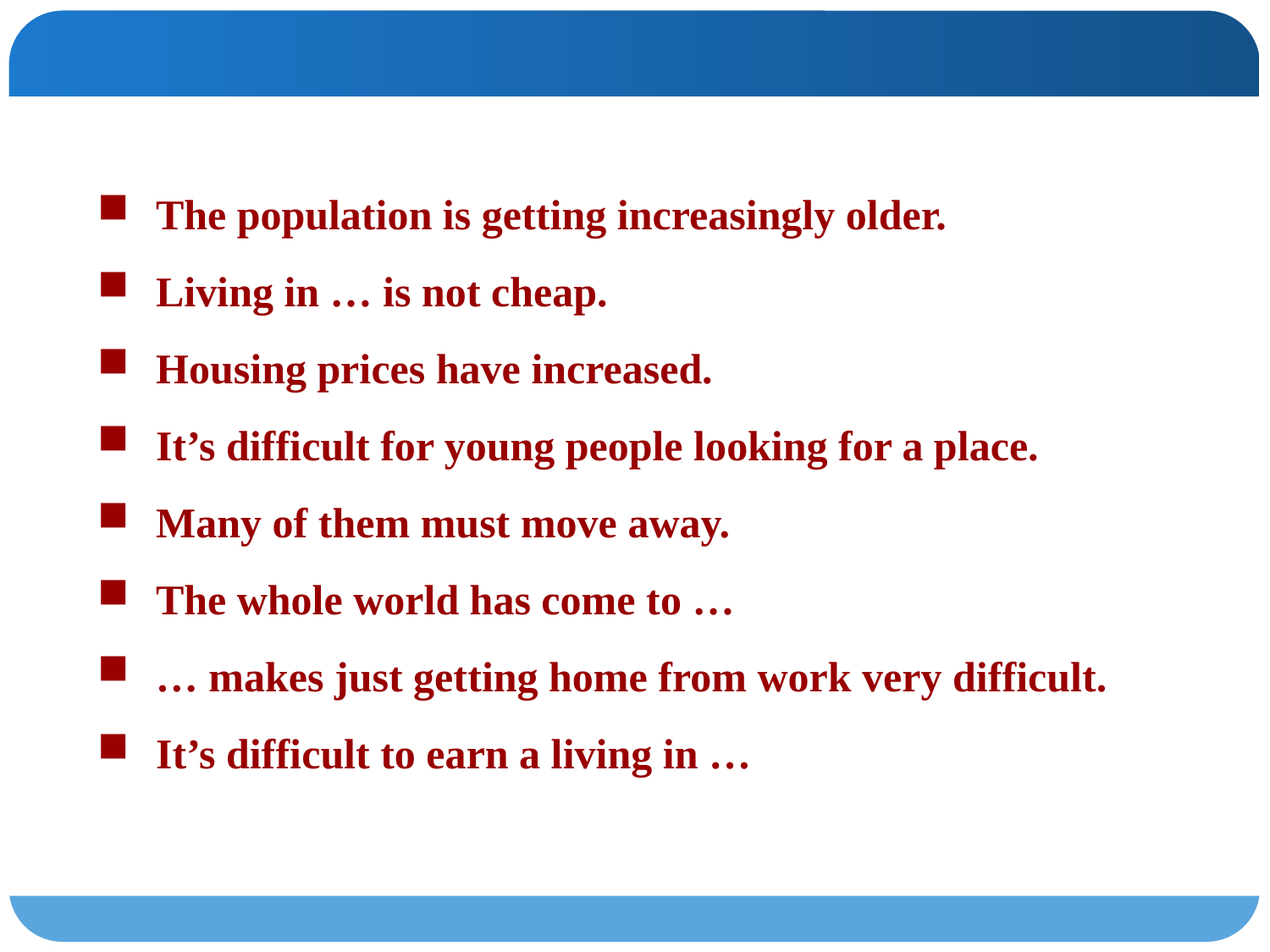

# The population is getting increasingly older.
 Living in … is not cheap.
 Housing prices have increased.
 It’s difficult for young people looking for a place.
 Many of them must move away.
 The whole world has come to …
 … makes just getting home from work very difficult.
 It’s difficult to earn a living in …